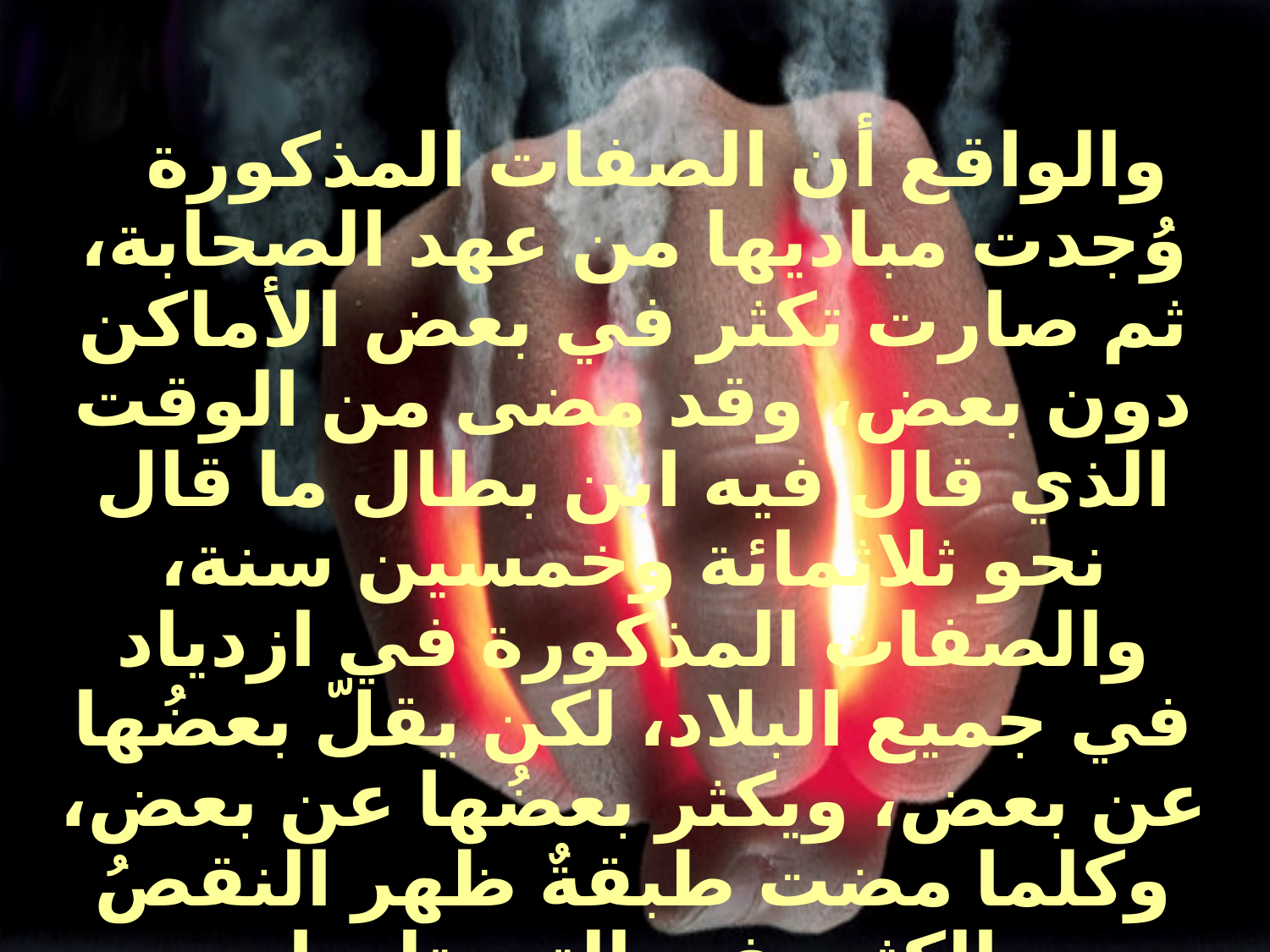

والواقع أن الصفات المذكورة وُجدت مباديها من عهد الصحابة، ثم صارت تكثر في بعض الأماكن دون بعض، وقد مضى من الوقت الذي قال فيه ابن بطال ما قال نحو ثلاثمائة وخمسين سنة، والصفات المذكورة في ازدياد في جميع البلاد، لكن يقلّ بعضُها عن بعض، ويكثر بعضُها عن بعض، وكلما مضت طبقةٌ ظهر النقصُ الكثير في التي تليها.